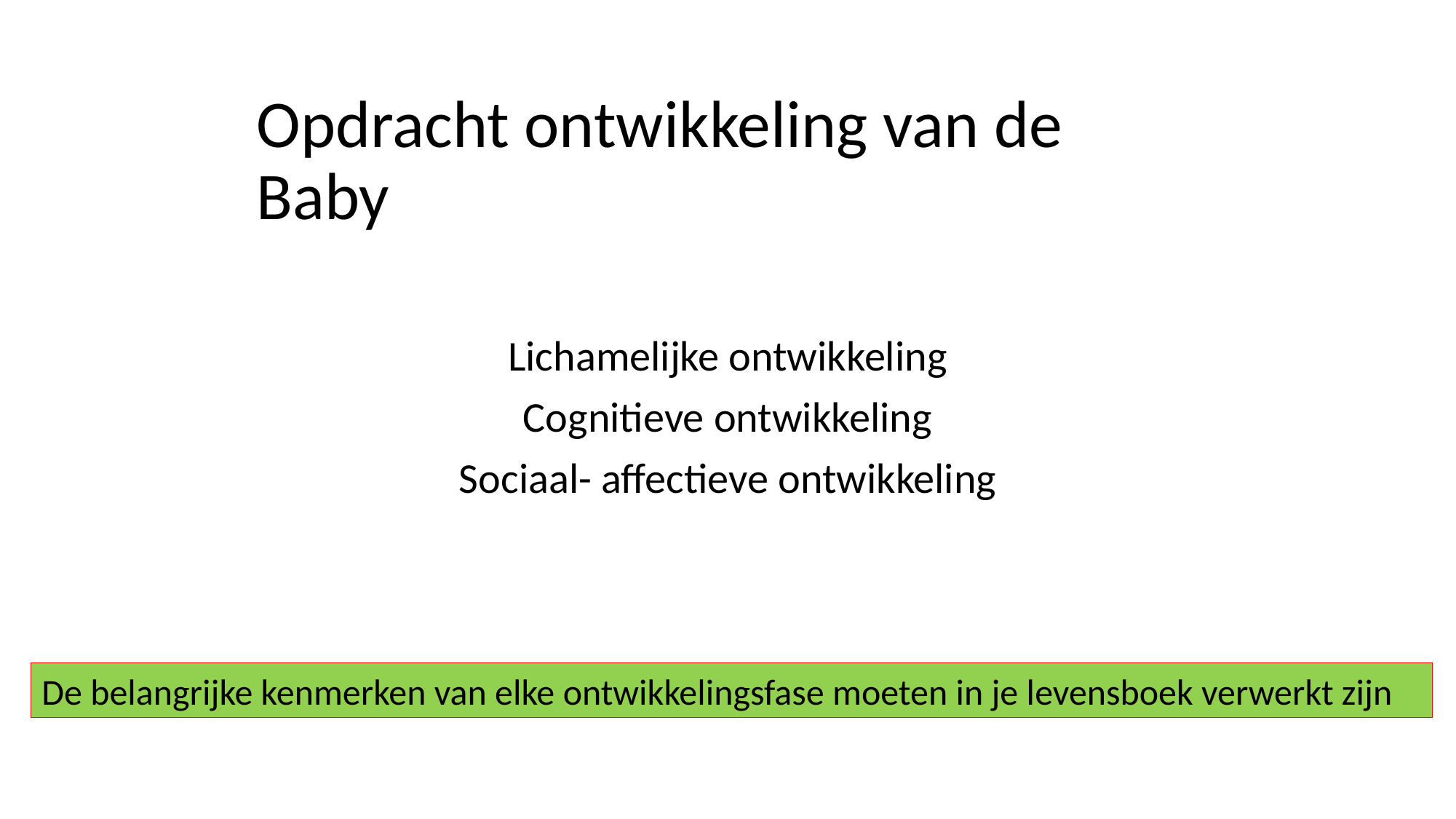

# Opdracht ontwikkeling van de Baby
Lichamelijke ontwikkeling
Cognitieve ontwikkeling
Sociaal- affectieve ontwikkeling
De belangrijke kenmerken van elke ontwikkelingsfase moeten in je levensboek verwerkt zijn